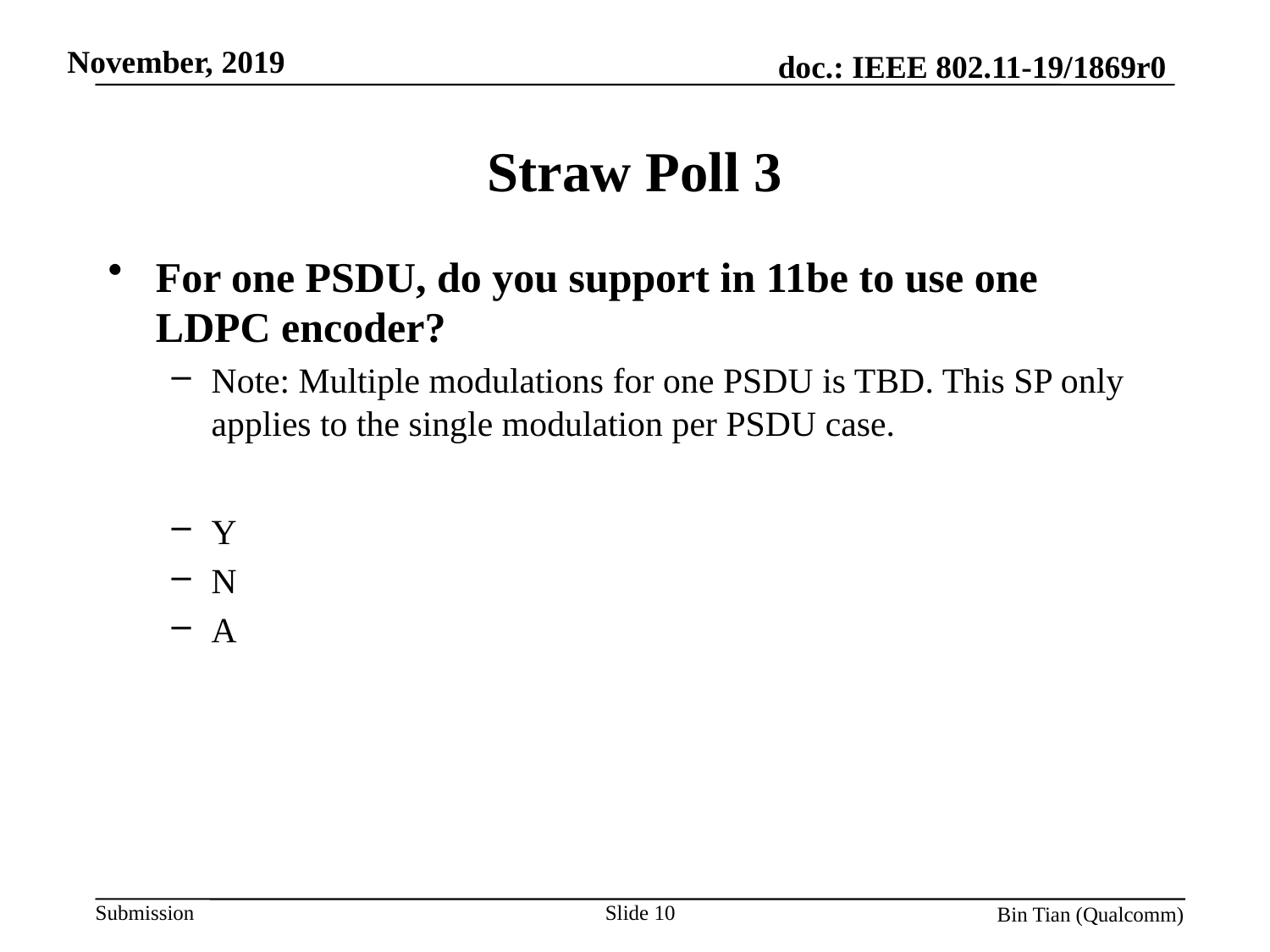

# Straw Poll 3
For one PSDU, do you support in 11be to use one LDPC encoder?
Note: Multiple modulations for one PSDU is TBD. This SP only applies to the single modulation per PSDU case.

Y
N
A
Slide 10